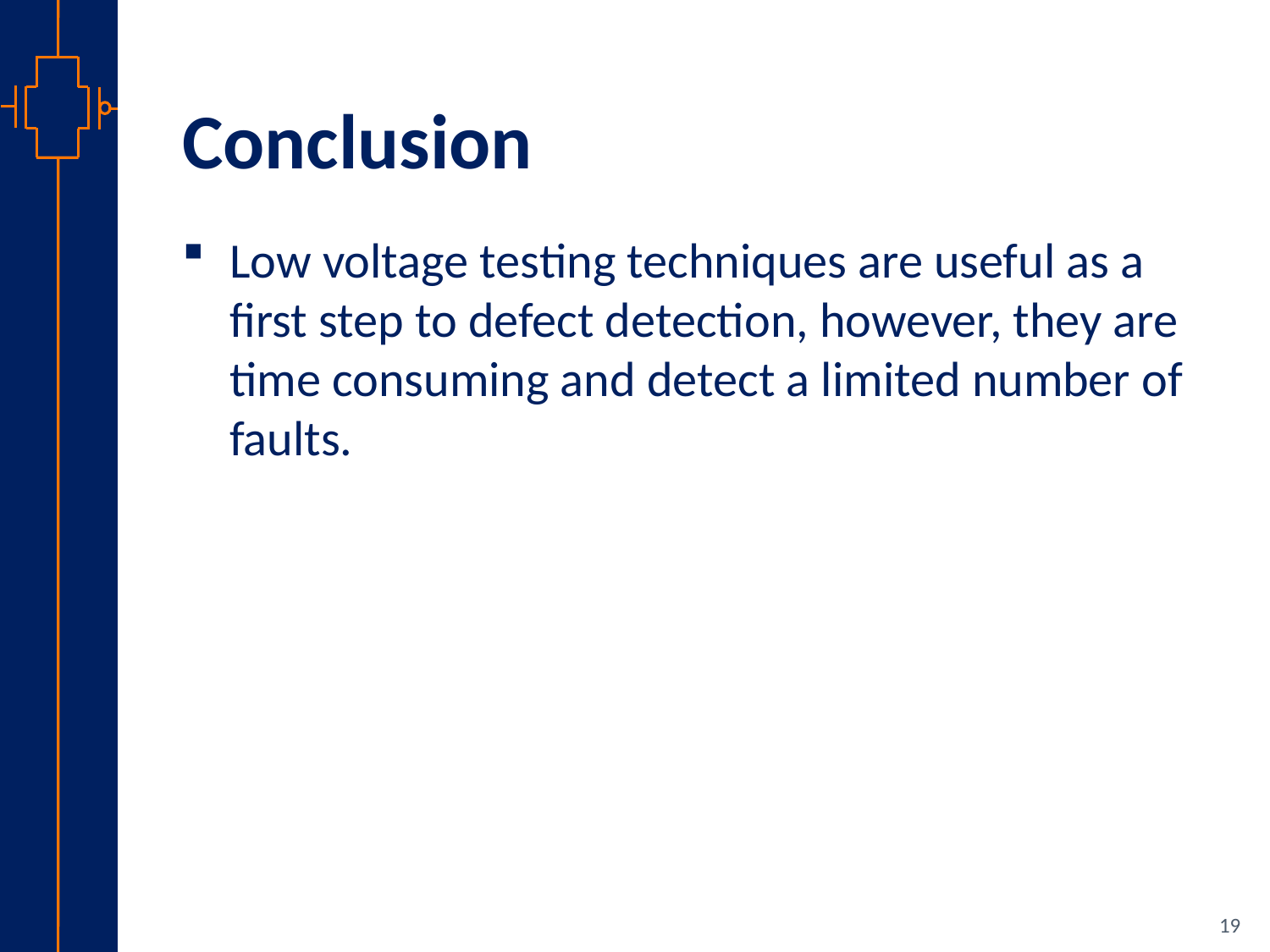

# Conclusion
Low voltage testing techniques are useful as a first step to defect detection, however, they are time consuming and detect a limited number of faults.
19